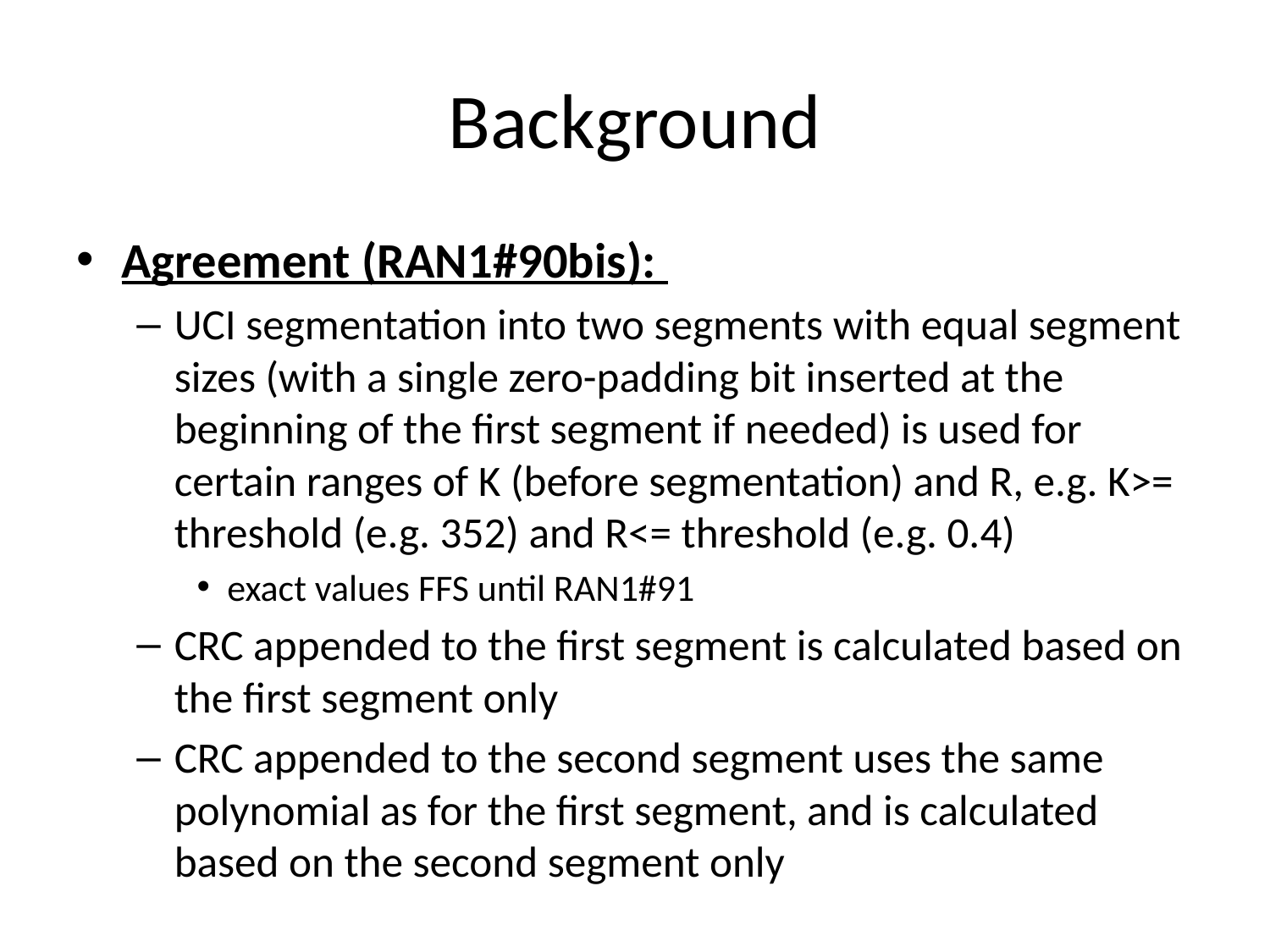

# Background
Agreement (RAN1#90bis):
UCI segmentation into two segments with equal segment sizes (with a single zero-padding bit inserted at the beginning of the first segment if needed) is used for certain ranges of K (before segmentation) and R, e.g. K>= threshold (e.g. 352) and R<= threshold (e.g. 0.4)
exact values FFS until RAN1#91
CRC appended to the first segment is calculated based on the first segment only
CRC appended to the second segment uses the same polynomial as for the first segment, and is calculated based on the second segment only